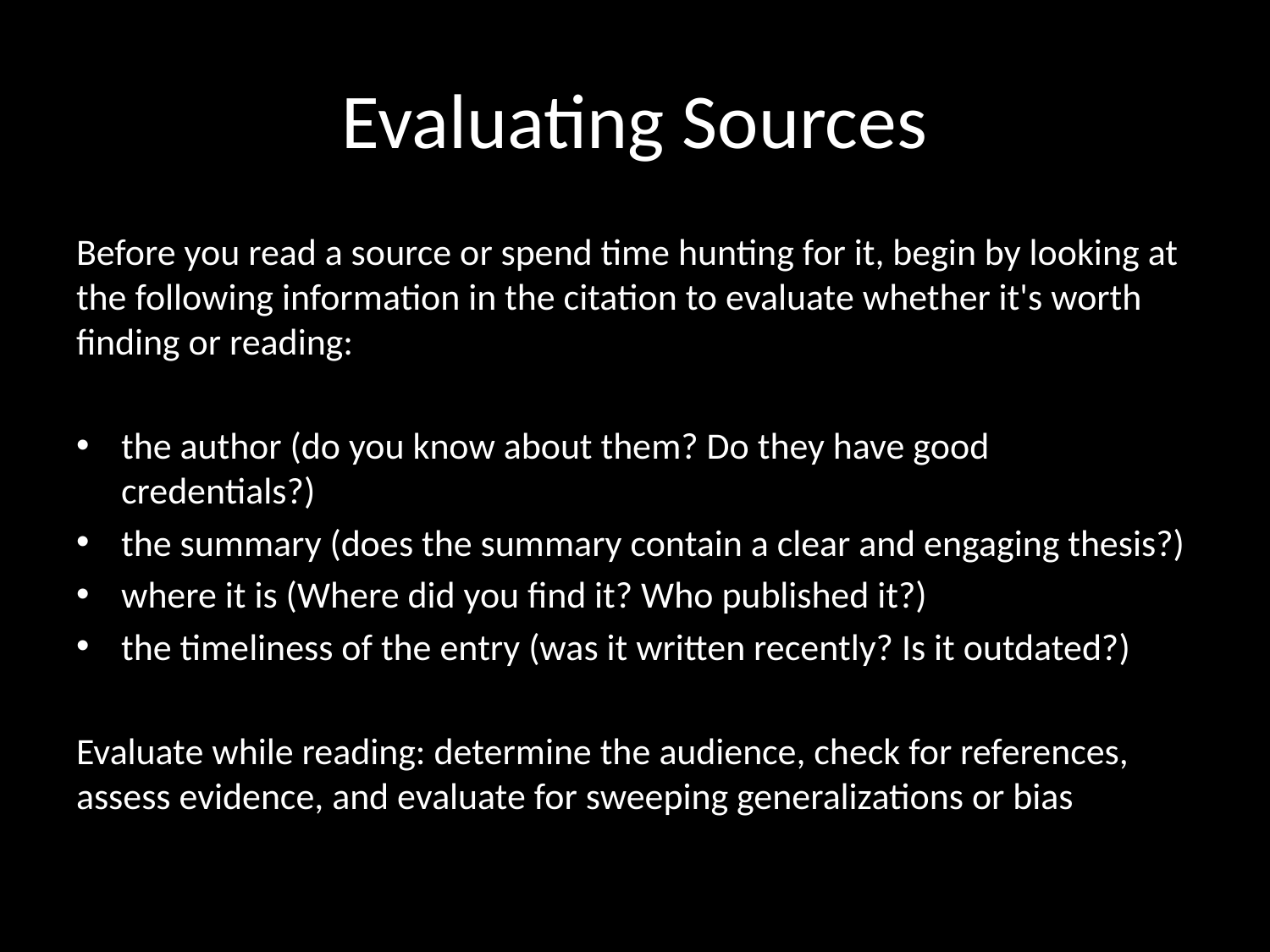

# Evaluating Sources
Before you read a source or spend time hunting for it, begin by looking at the following information in the citation to evaluate whether it's worth finding or reading:

the author (do you know about them? Do they have good credentials?)
the summary (does the summary contain a clear and engaging thesis?)
where it is (Where did you find it? Who published it?)
the timeliness of the entry (was it written recently? Is it outdated?)

Evaluate while reading: determine the audience, check for references, assess evidence, and evaluate for sweeping generalizations or bias